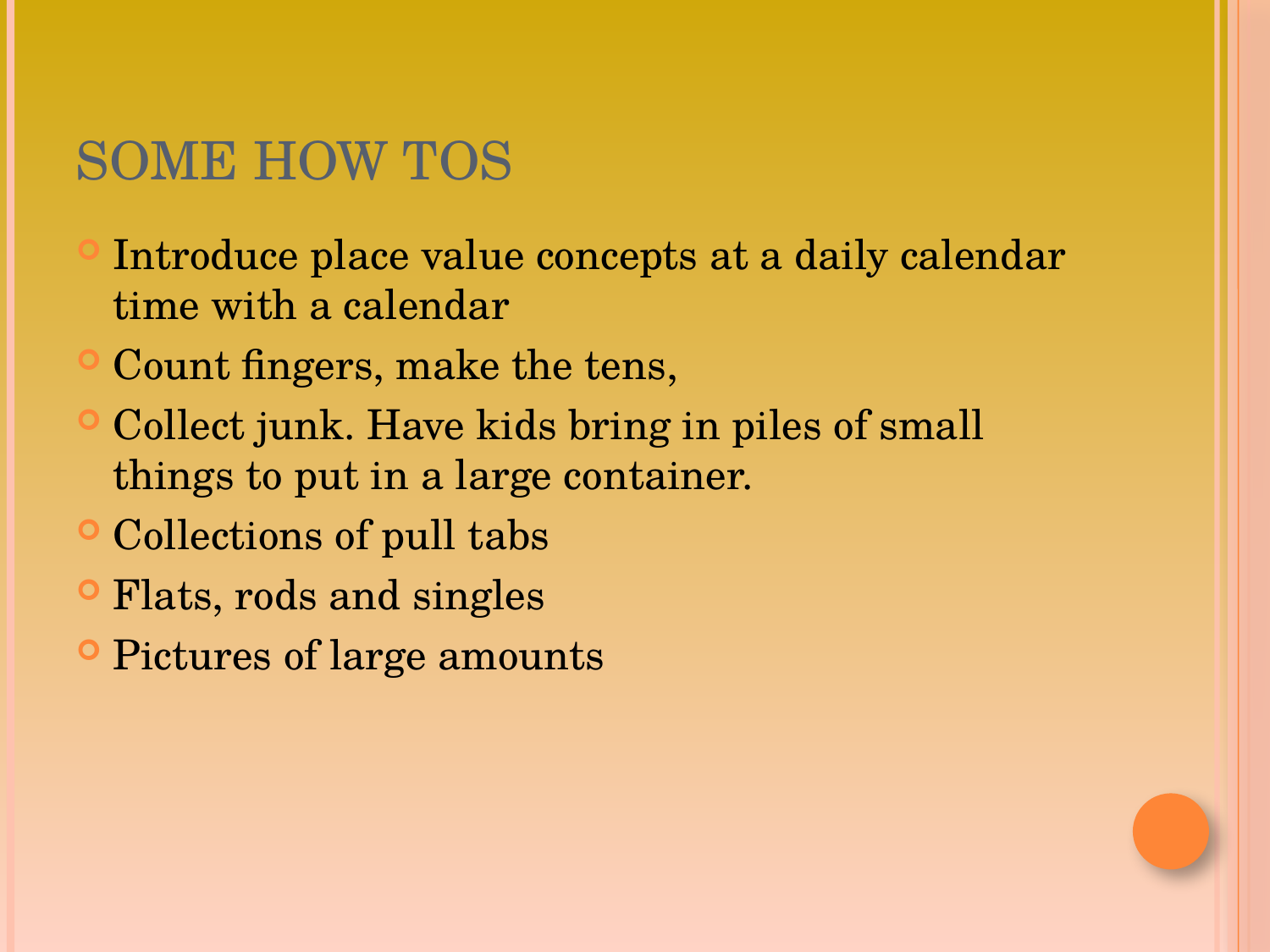

# Some How tos
Introduce place value concepts at a daily calendar time with a calendar
Count fingers, make the tens,
Collect junk. Have kids bring in piles of small things to put in a large container.
Collections of pull tabs
Flats, rods and singles
Pictures of large amounts